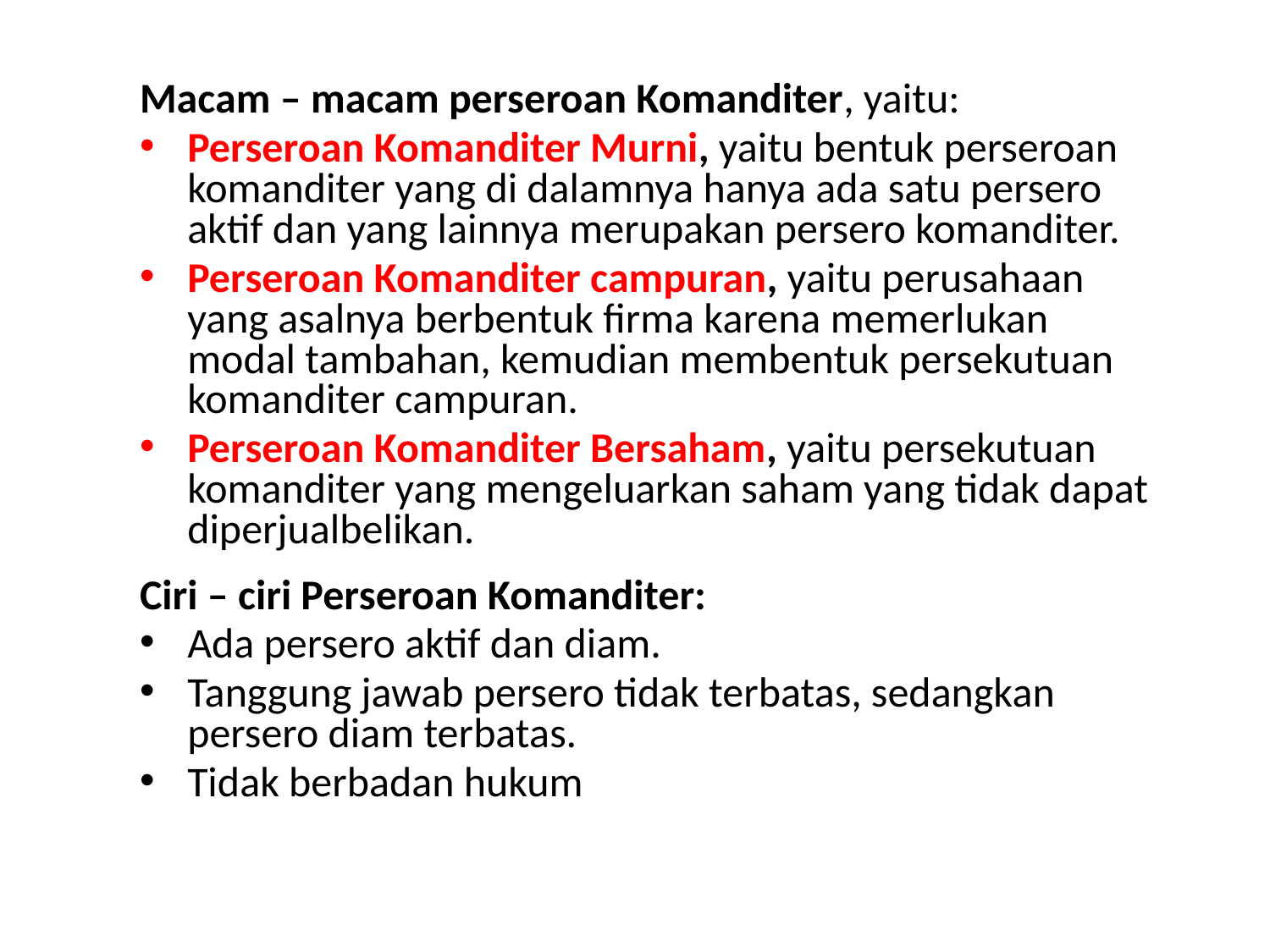

Macam – macam perseroan Komanditer, yaitu:
Perseroan Komanditer Murni, yaitu bentuk perseroan komanditer yang di dalamnya hanya ada satu persero aktif dan yang lainnya merupakan persero komanditer.
Perseroan Komanditer campuran, yaitu perusahaan yang asalnya berbentuk firma karena memerlukan modal tambahan, kemudian membentuk persekutuan komanditer campuran.
Perseroan Komanditer Bersaham, yaitu persekutuan komanditer yang mengeluarkan saham yang tidak dapat diperjualbelikan.

Ciri – ciri Perseroan Komanditer:
Ada persero aktif dan diam.
Tanggung jawab persero tidak terbatas, sedangkan persero diam terbatas.
Tidak berbadan hukum